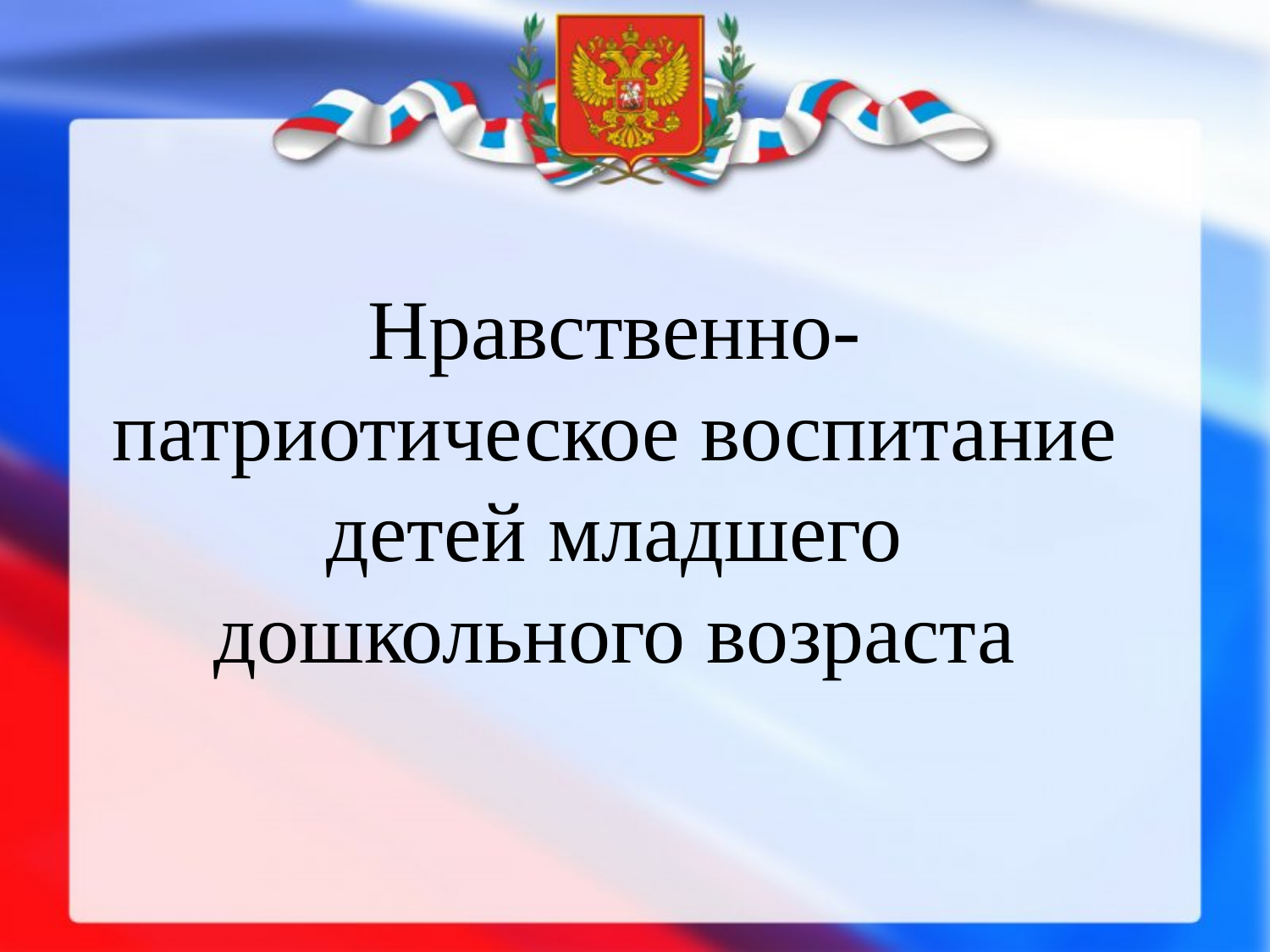

# Нравственно-патриотическое воспитание детей младшего дошкольного возраста